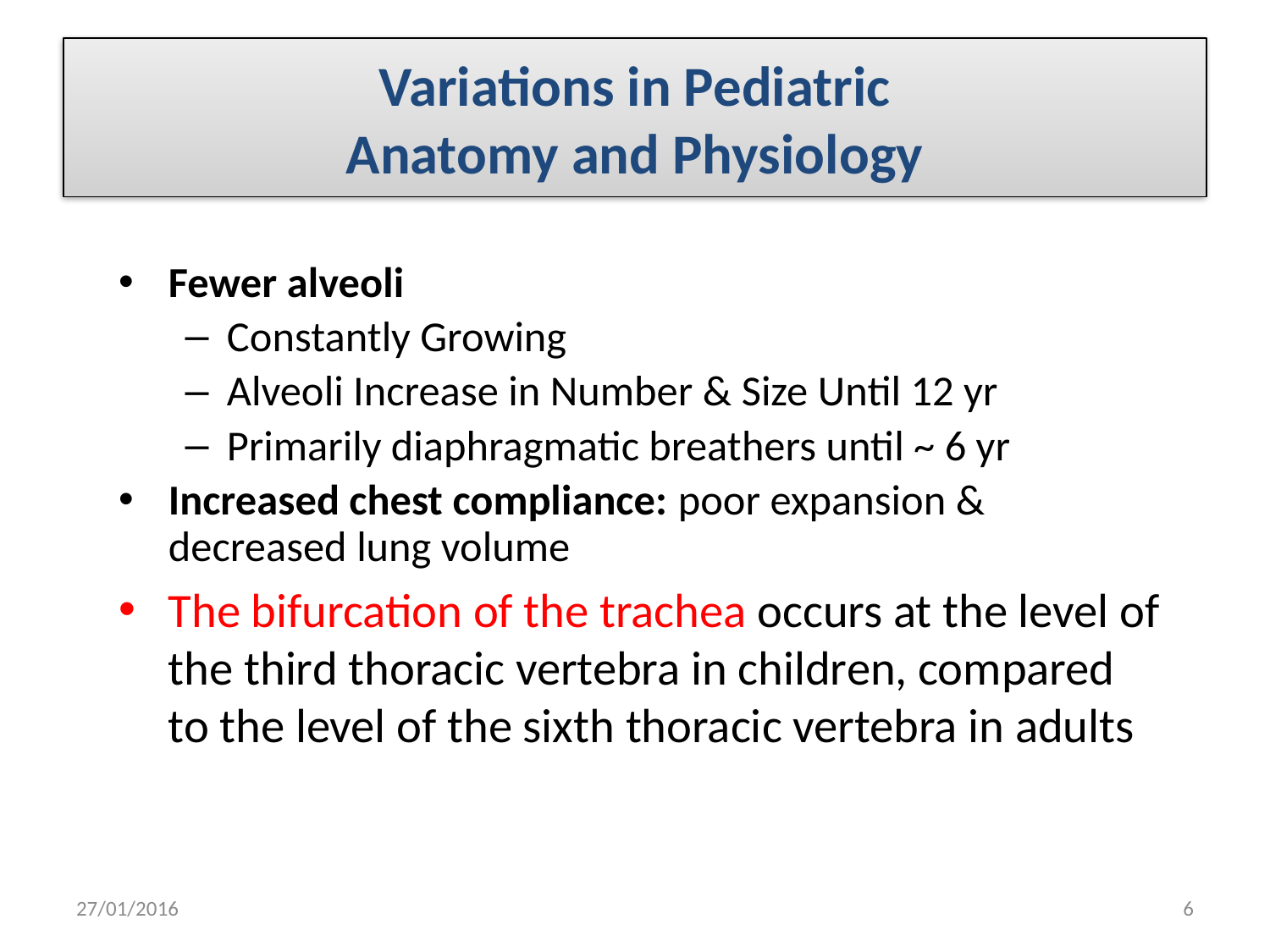

# Variations in Pediatric Anatomy and Physiology
Fewer alveoli
Constantly Growing
Alveoli Increase in Number & Size Until 12 yr
Primarily diaphragmatic breathers until ~ 6 yr
Increased chest compliance: poor expansion & decreased lung volume
The bifurcation of the trachea occurs at the level of the third thoracic vertebra in children, compared to the level of the sixth thoracic vertebra in adults
27/01/2016
6